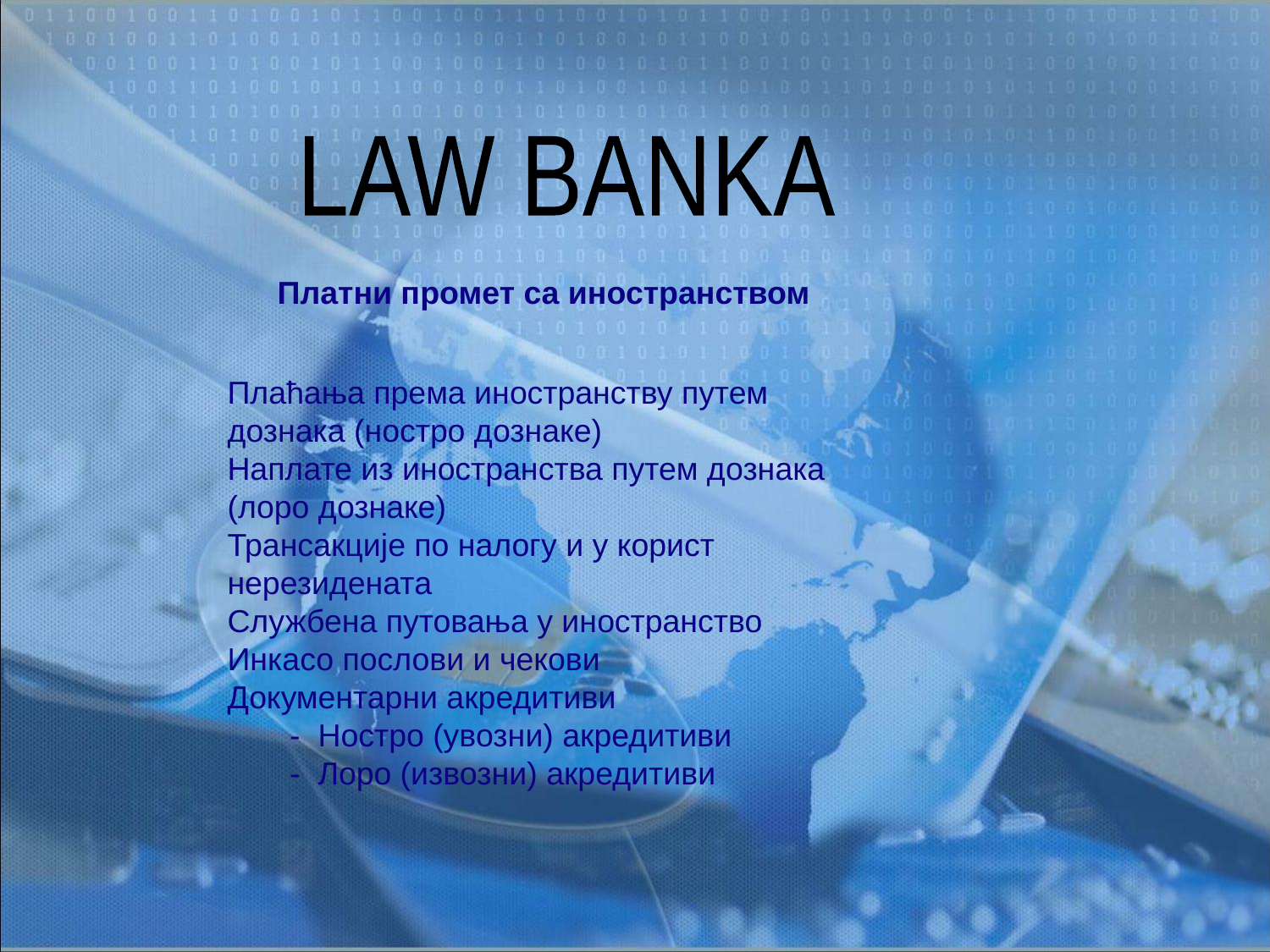

LAW BANKA
Платни промет са иностранством
Плаћања према иностранству путем дознака (ностро дознаке)
Наплате из иностранства путем дознака (лоро дознаке)
Трансакције по налогу и у корист нерезидената
Службена путовања у иностранство
Инкасо послови и чекови
Документарни акредитиви
       -  Ностро (увозни) акредитиви
       -  Лоро (извозни) акредитиви